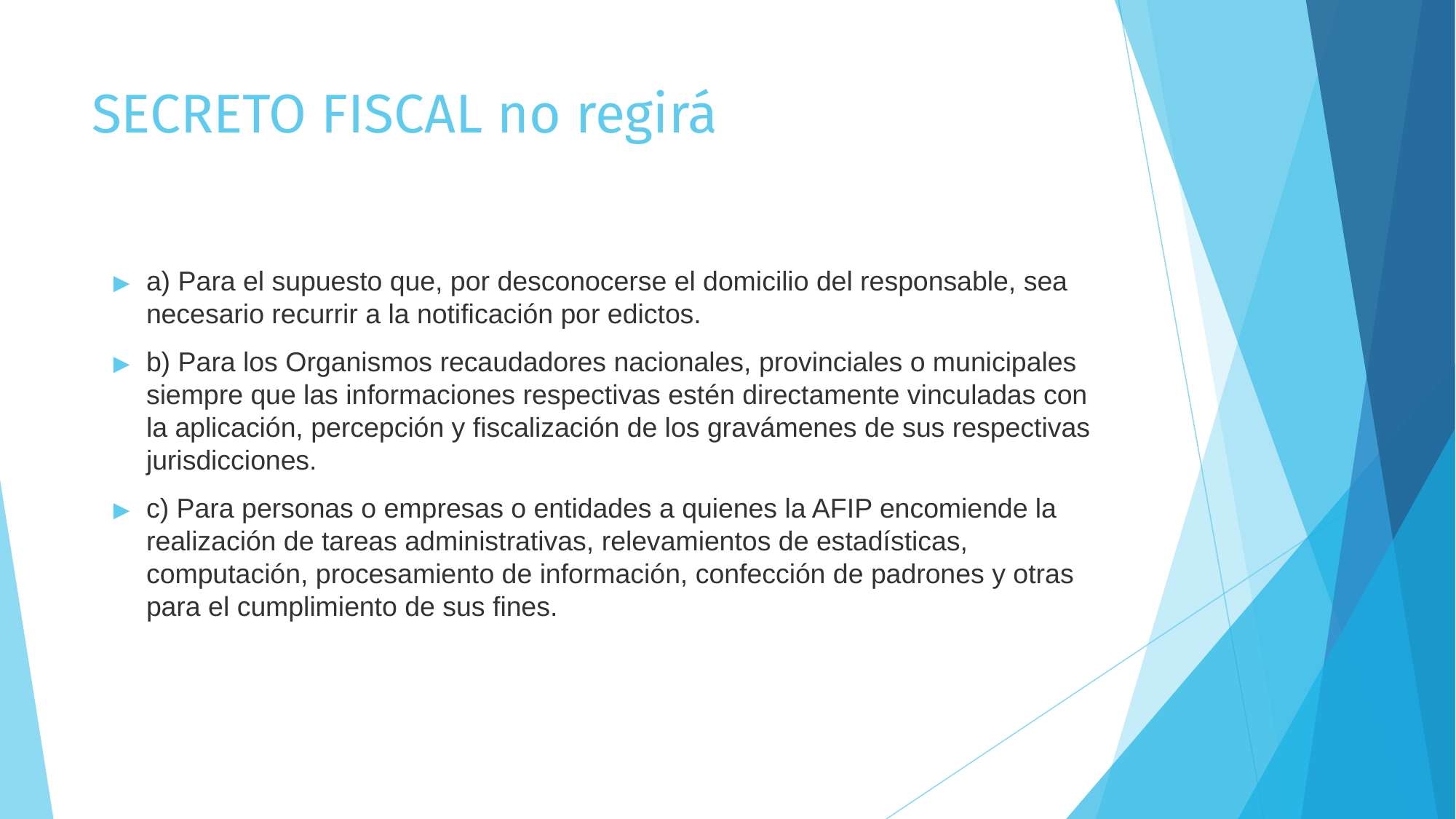

# SECRETO FISCAL no regirá
a) Para el supuesto que, por desconocerse el domicilio del responsable, sea necesario recurrir a la notificación por edictos.
b) Para los Organismos recaudadores nacionales, provinciales o municipales siempre que las informaciones respectivas estén directamente vinculadas con la aplicación, percepción y fiscalización de los gravámenes de sus respectivas jurisdicciones.
c) Para personas o empresas o entidades a quienes la AFIP encomiende la realización de tareas administrativas, relevamientos de estadísticas, computación, procesamiento de información, confección de padrones y otras para el cumplimiento de sus fines.